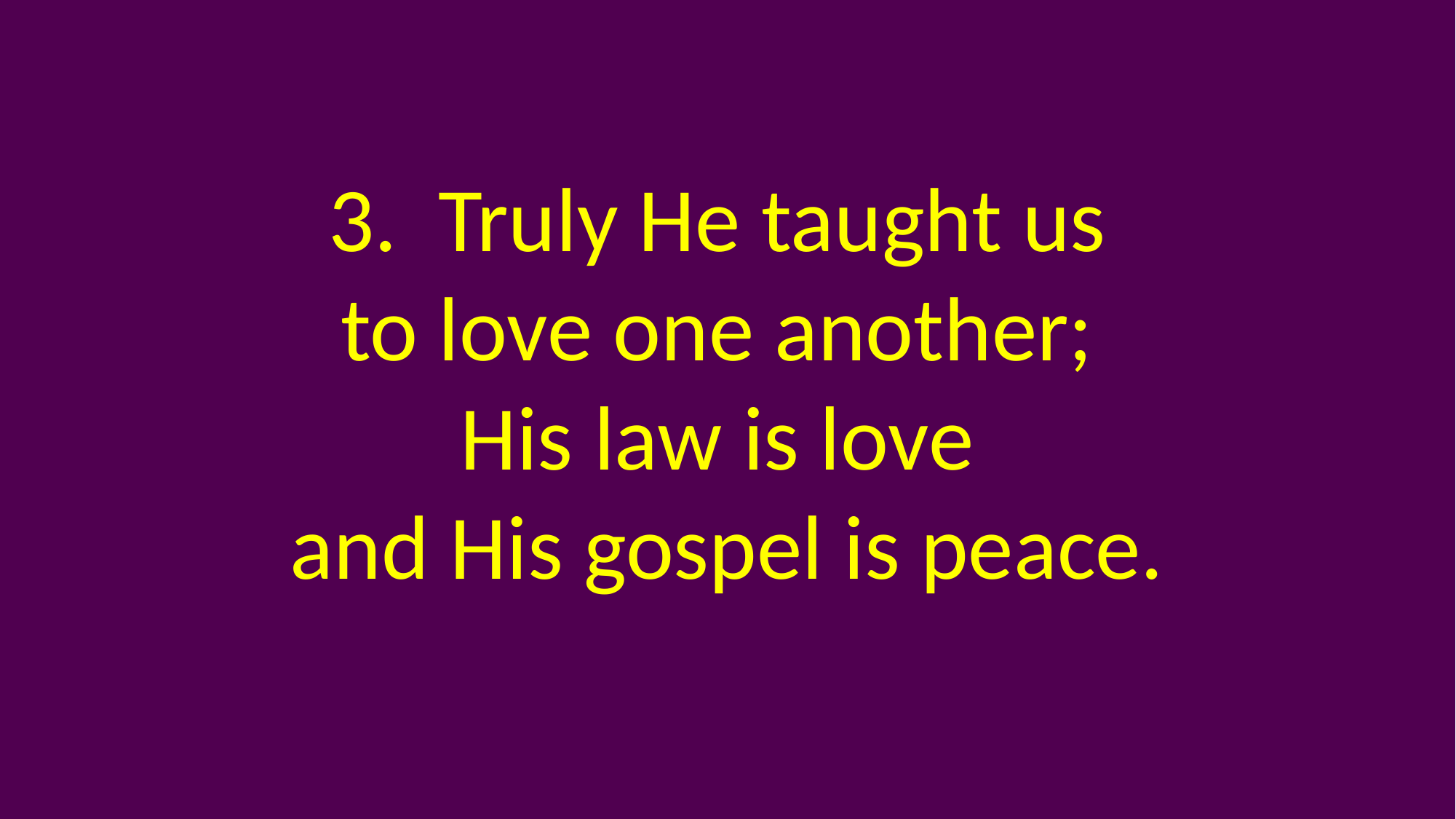

3.  Truly He taught us
to love one another;
His law is love
and His gospel is peace.